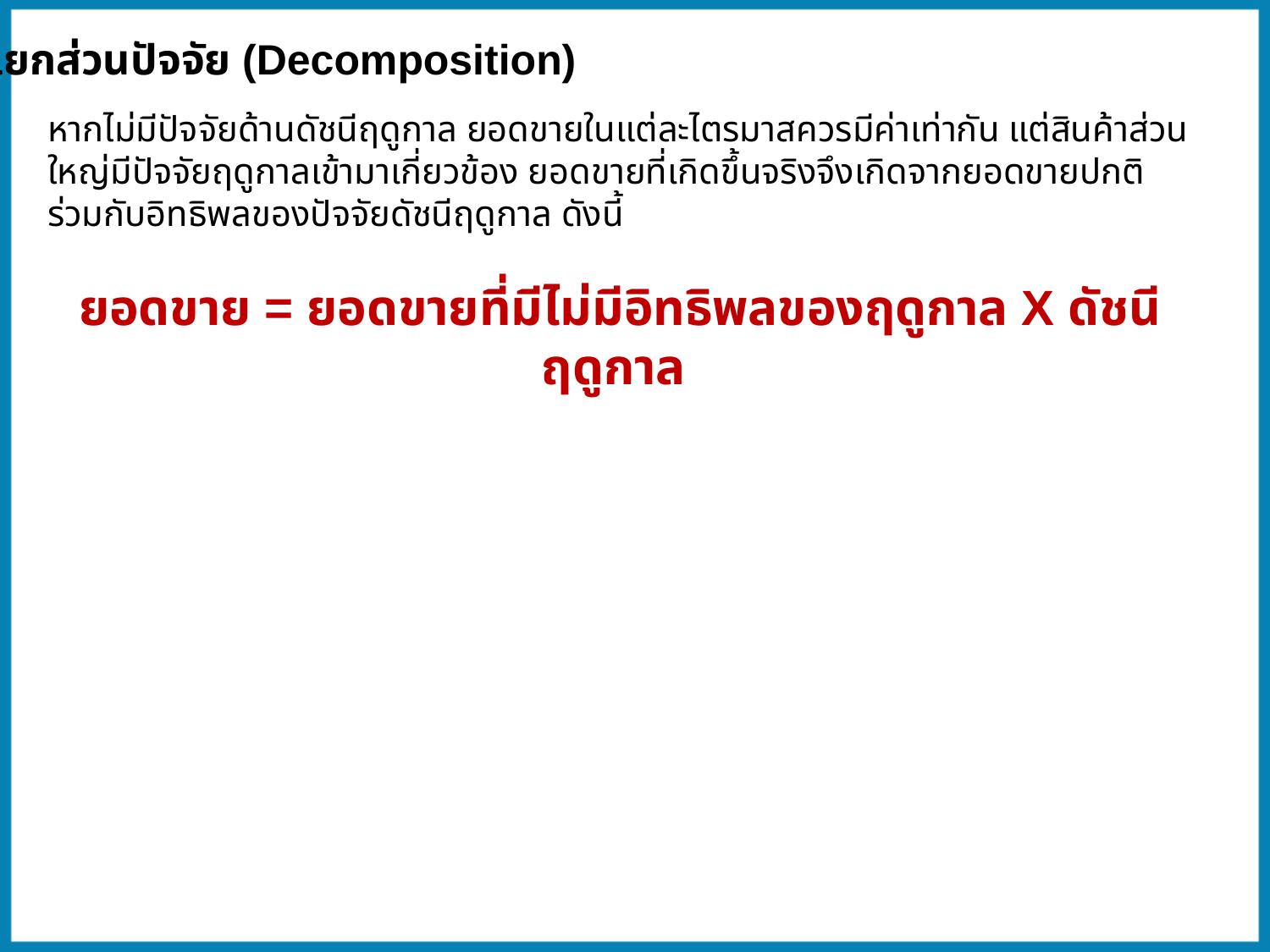

การแยกส่วนปัจจัย (Decomposition)
หากไม่มีปัจจัยด้านดัชนีฤดูกาล ยอดขายในแต่ละไตรมาสควรมีค่าเท่ากัน แต่สินค้าส่วนใหญ่มีปัจจัยฤดูกาลเข้ามาเกี่ยวข้อง ยอดขายที่เกิดขึ้นจริงจึงเกิดจากยอดขายปกติร่วมกับอิทธิพลของปัจจัยดัชนีฤดูกาล ดังนี้

ยอดขาย = ยอดขายที่มีไม่มีอิทธิพลของฤดูกาล X ดัชนีฤดูกาล